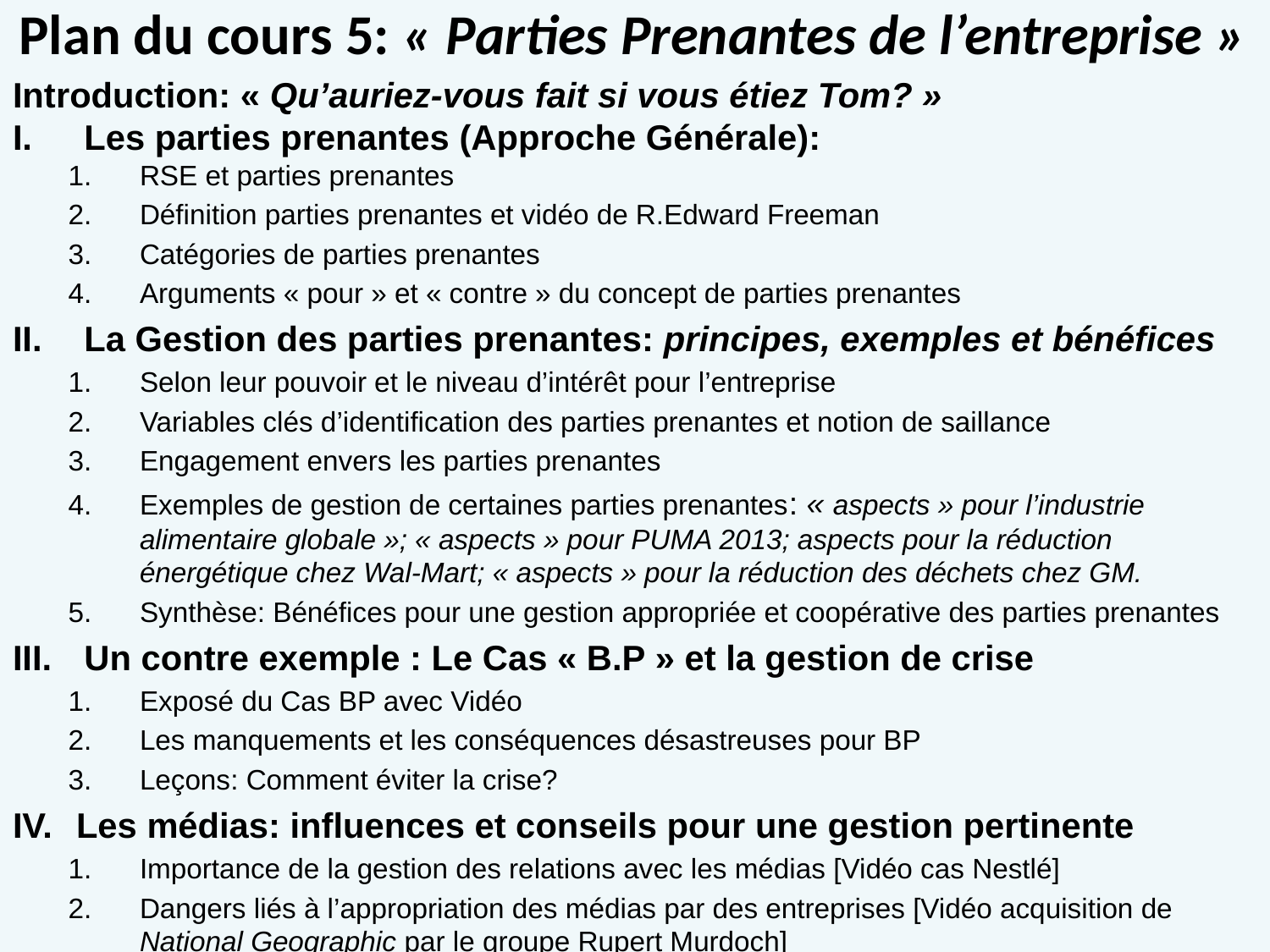

# Plan du cours 5: « Parties Prenantes de l’entreprise »
Introduction: « Qu’auriez-vous fait si vous étiez Tom? »
Les parties prenantes (Approche Générale):
RSE et parties prenantes
Définition parties prenantes et vidéo de R.Edward Freeman
Catégories de parties prenantes
Arguments « pour » et « contre » du concept de parties prenantes
La Gestion des parties prenantes: principes, exemples et bénéfices
Selon leur pouvoir et le niveau d’intérêt pour l’entreprise
Variables clés d’identification des parties prenantes et notion de saillance
Engagement envers les parties prenantes
Exemples de gestion de certaines parties prenantes: « aspects » pour l’industrie alimentaire globale »; « aspects » pour PUMA 2013; aspects pour la réduction énergétique chez Wal-Mart; « aspects » pour la réduction des déchets chez GM.
Synthèse: Bénéfices pour une gestion appropriée et coopérative des parties prenantes
Un contre exemple : Le Cas « B.P » et la gestion de crise
Exposé du Cas BP avec Vidéo
Les manquements et les conséquences désastreuses pour BP
Leçons: Comment éviter la crise?
Les médias: influences et conseils pour une gestion pertinente
Importance de la gestion des relations avec les médias [Vidéo cas Nestlé]
Dangers liés à l’appropriation des médias par des entreprises [Vidéo acquisition de National Geographic par le groupe Rupert Murdoch]

2